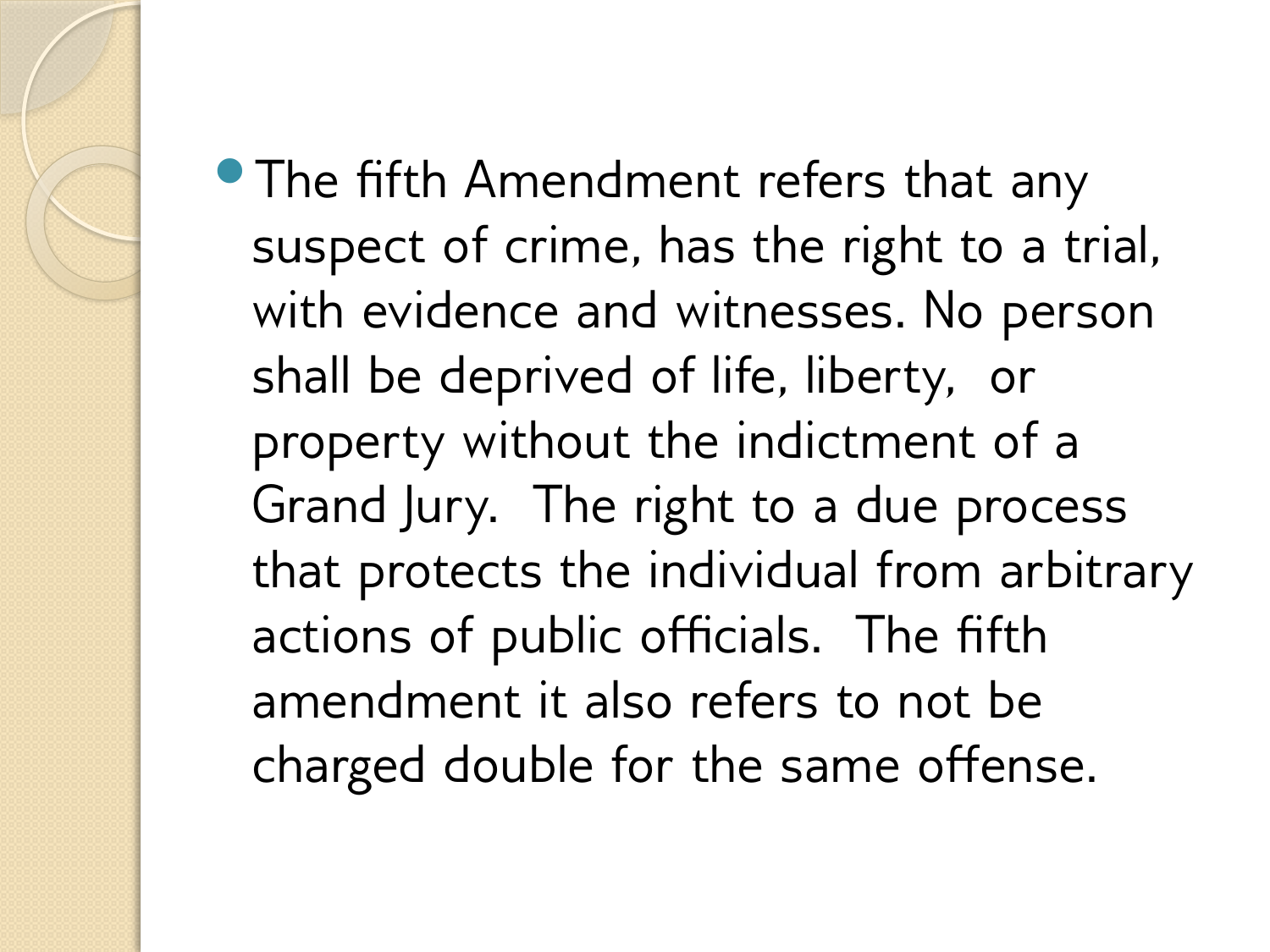

The fifth Amendment refers that any suspect of crime, has the right to a trial, with evidence and witnesses. No person shall be deprived of life, liberty,  or property without the indictment of a Grand Jury.  The right to a due process that protects the individual from arbitrary actions of public officials.  The fifth amendment it also refers to not be charged double for the same offense.